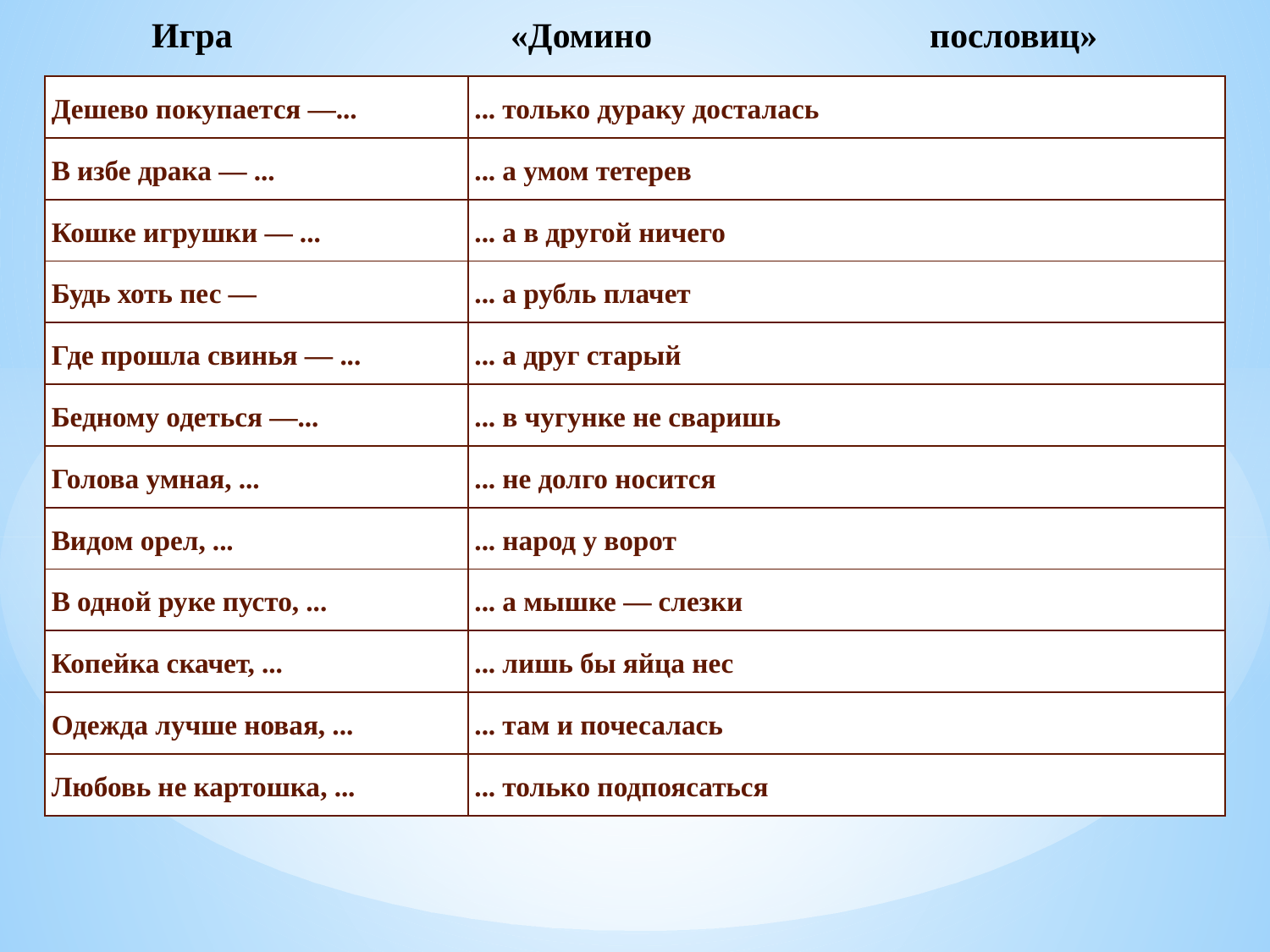

# Игра «Домино пословиц»
| Дешево покупается —... | ... только дураку досталась |
| --- | --- |
| В избе драка — ... | ... а умом тетерев |
| Кошке игрушки — ... | ... а в другой ничего |
| Будь хоть пес — | ... а рубль плачет |
| Где прошла свинья — ... | ... а друг старый |
| Бедному одеться —... | ... в чугунке не сваришь |
| Голова умная, ... | ... не долго носится |
| Видом орел, ... | ... народ у ворот |
| В одной руке пусто, ... | ... а мышке — слезки |
| Копейка скачет, ... | ... лишь бы яйца нес |
| Одежда лучше новая, ... | ... там и почесалась |
| Любовь не картошка, ... | ... только подпоясаться |
(